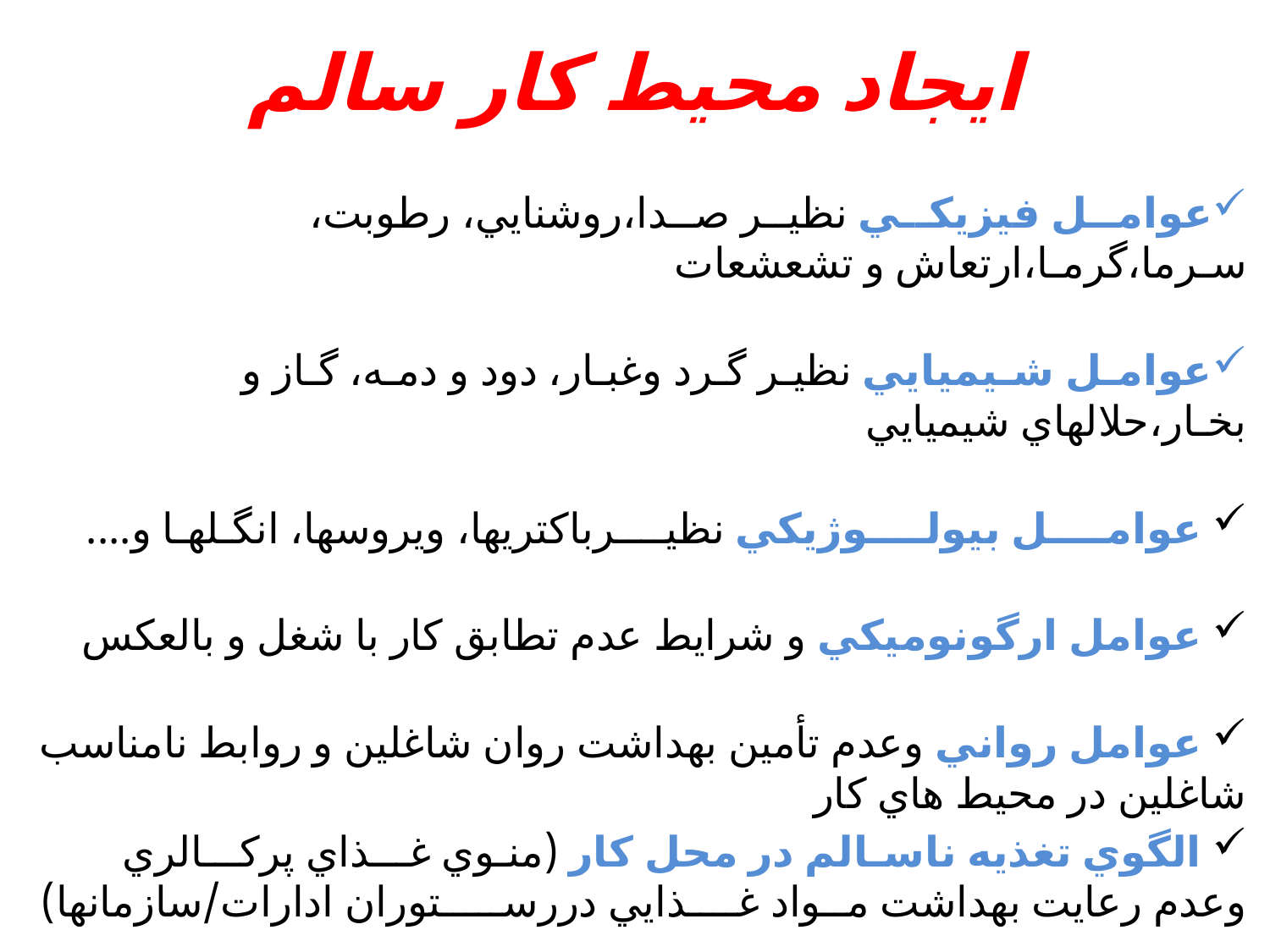

# ايجاد محيط كار سالم
عوامــل فيزيكــي نظيــر صــدا،روشنايي، رطوبت، سـرما،گرمـا،ارتعاش و تشعشعات

عوامـل شـيميايي نظيـر گـرد وغبـار، دود و دمـه، گـاز و بخـار،حلالهاي شيميايي

 عوامــــل بيولــــوژيكي نظيــــرباكتريها، ويروسها، انگـلهـا و....

 عوامل ارگونوميكي و شرايط عدم تطابق كار با شغل و بالعكس

 عوامل رواني وعدم تأمين بهداشت روان شاغلين و روابط نامناسب شاغلين در محيط هاي كار
 الگوي تغذيه ناسـالم در محل كار (منـوي غـــذاي پركـــالري وعدم رعايت بهداشت مــواد غــــذايي دررســـــتوران ادارات/سازمانها)